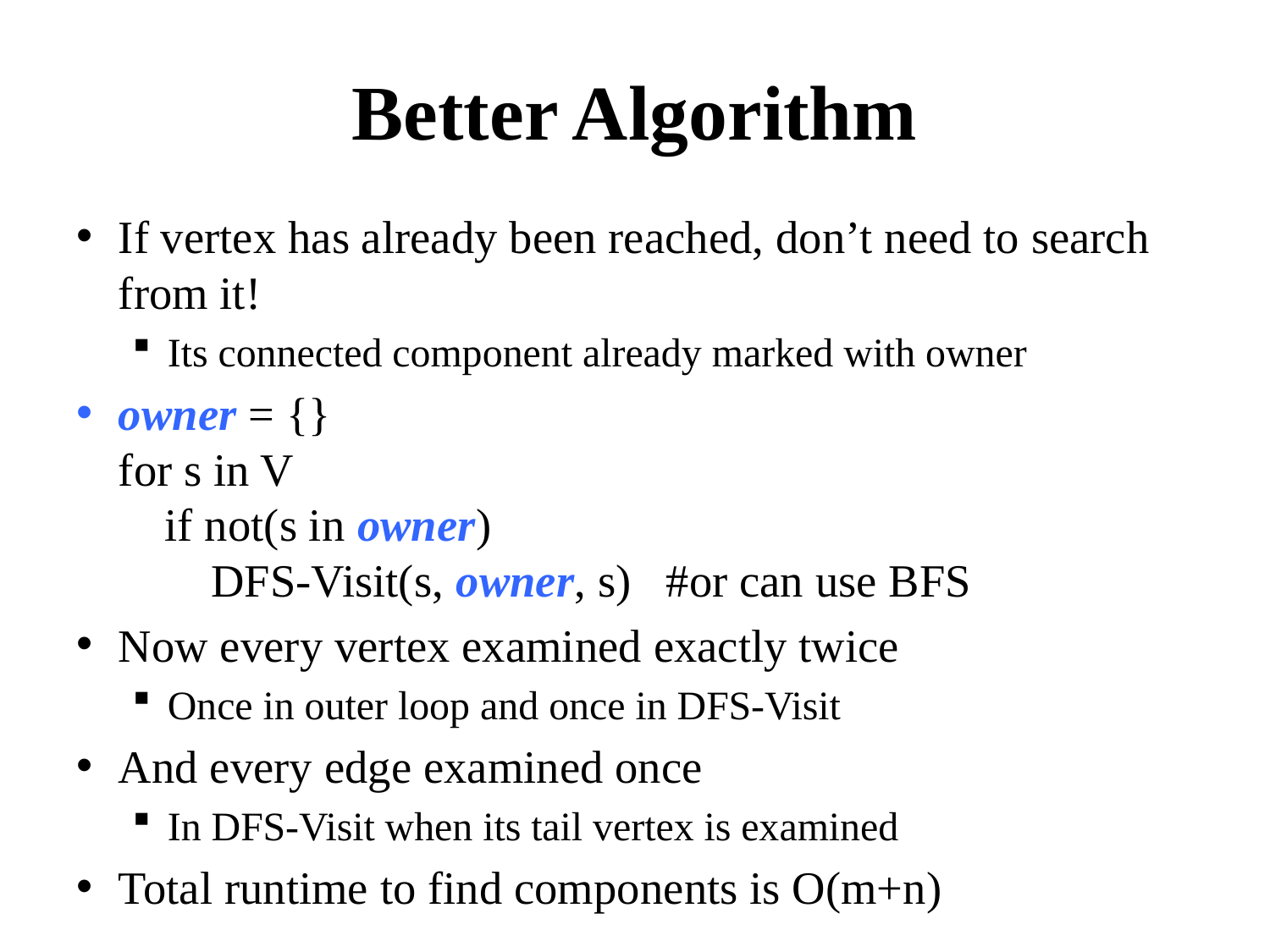

# Better Algorithm
If vertex has already been reached, don’t need to search from it!
Its connected component already marked with owner
owner = {}
for s in V
    if not(s in owner)
        DFS-Visit(s, owner, s)   #or can use BFS
Now every vertex examined exactly twice
Once in outer loop and once in DFS-Visit
And every edge examined once
In DFS-Visit when its tail vertex is examined
Total runtime to find components is O(m+n)